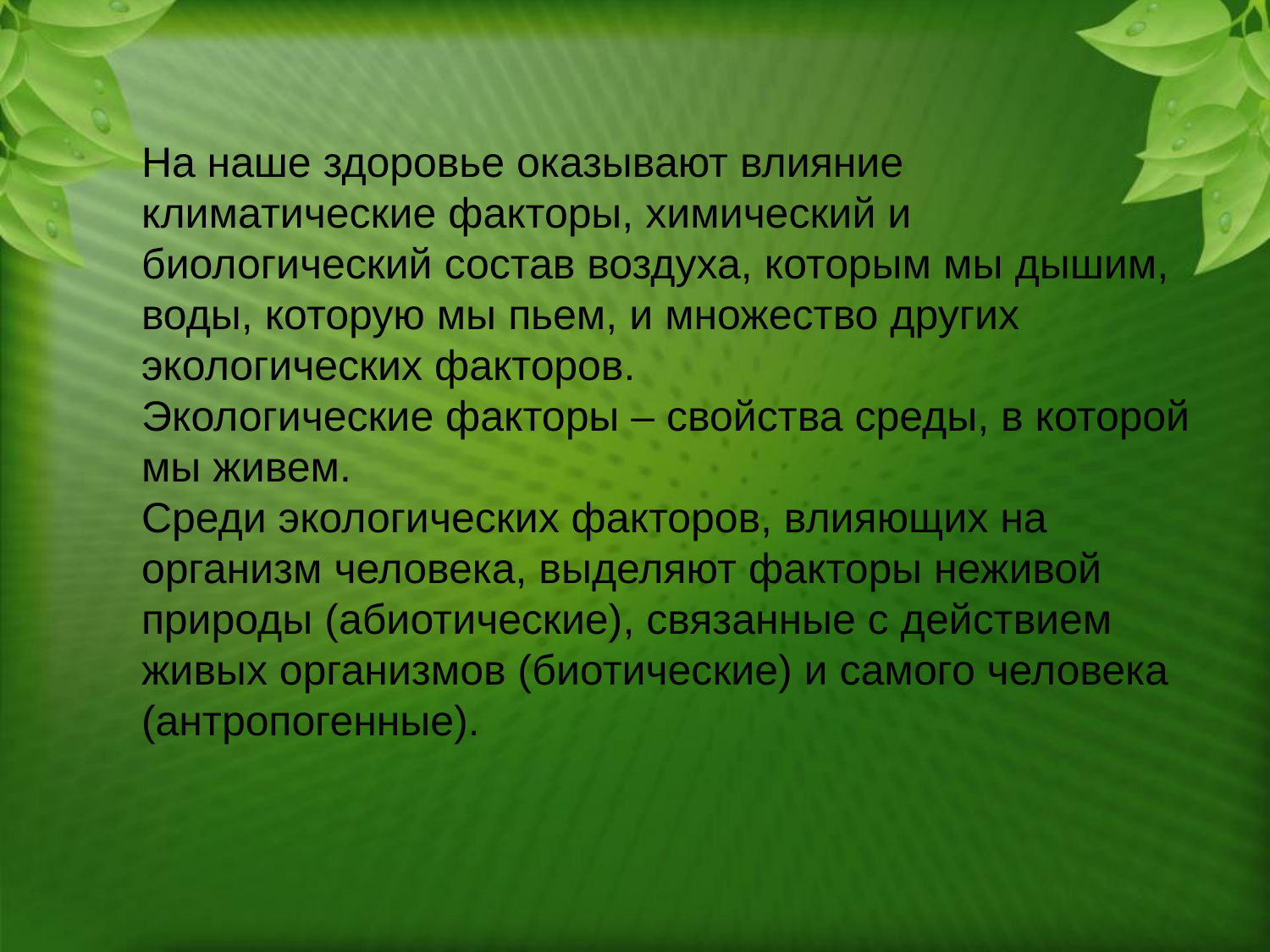

На наше здоровье оказывают влияние климатические факторы, химический и биологический состав воздуха, которым мы дышим, воды, которую мы пьем, и множество других экологических факторов.
Экологические факторы – свойства среды, в которой мы живем.
Среди экологических факторов, влияющих на организм человека, выделяют факторы неживой природы (абиотические), связанные с действием живых организмов (биотические) и самого человека (антропогенные).